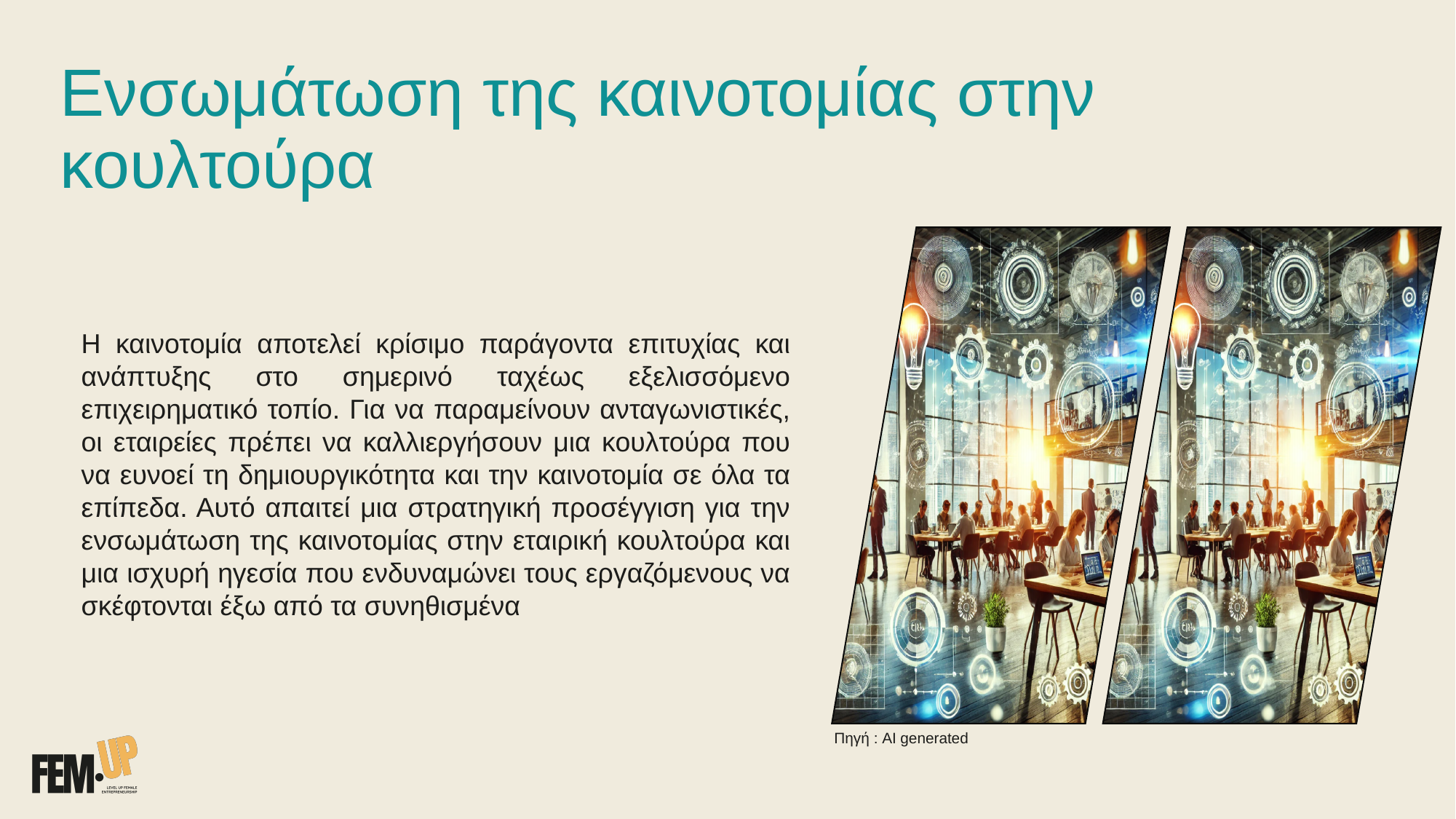

# Ενσωμάτωση της καινοτομίας στην κουλτούρα

Η καινοτομία αποτελεί κρίσιμο παράγοντα επιτυχίας και ανάπτυξης στο σημερινό ταχέως εξελισσόμενο επιχειρηματικό τοπίο. Για να παραμείνουν ανταγωνιστικές, οι εταιρείες πρέπει να καλλιεργήσουν μια κουλτούρα που να ευνοεί τη δημιουργικότητα και την καινοτομία σε όλα τα επίπεδα. Αυτό απαιτεί μια στρατηγική προσέγγιση για την ενσωμάτωση της καινοτομίας στην εταιρική κουλτούρα και μια ισχυρή ηγεσία που ενδυναμώνει τους εργαζόμενους να σκέφτονται έξω από τα συνηθισμένα
Πηγή : AI generated